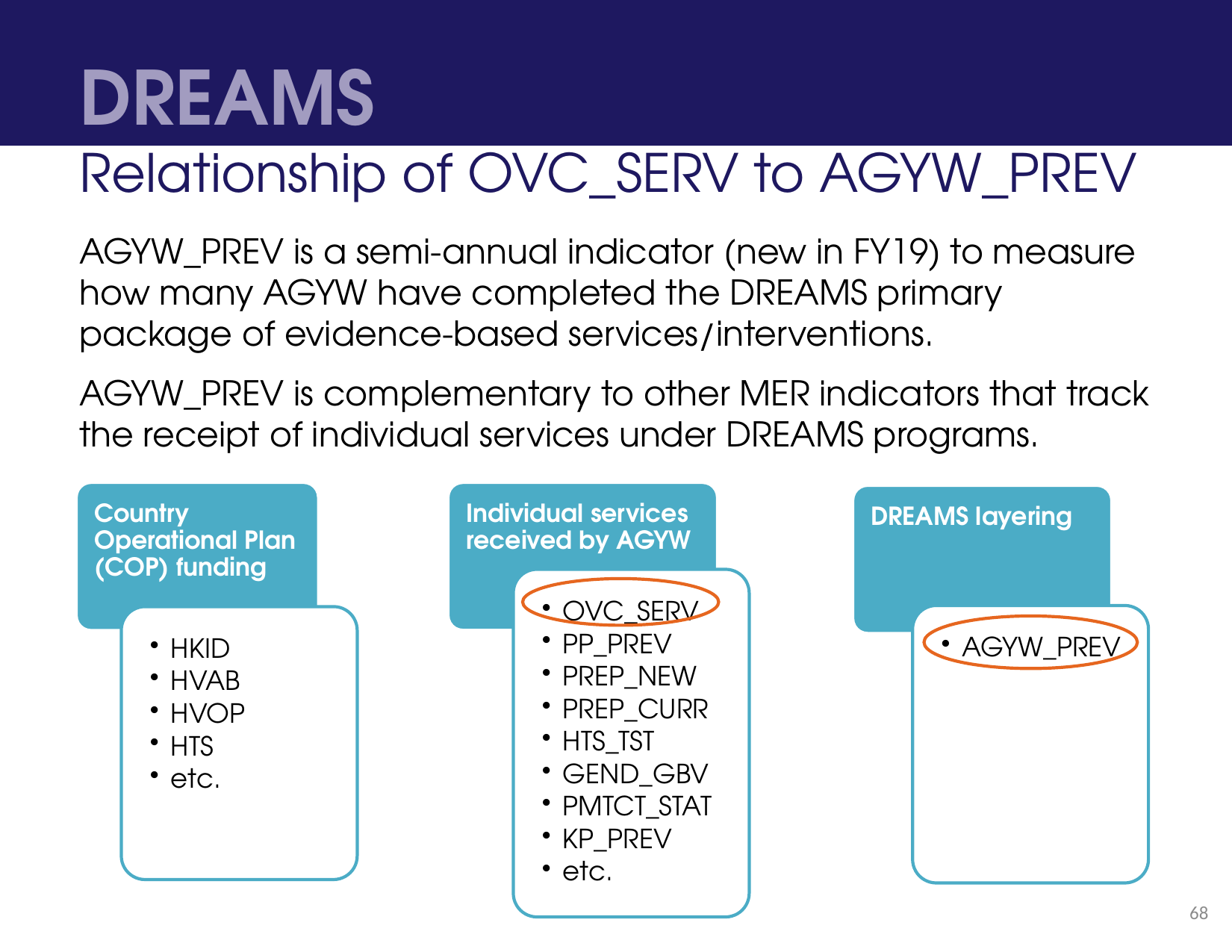

# DREAMS
Relationship of OVC_SERV to AGYW_PREV
AGYW_PREV is a semi-annual indicator (new in FY19) to measure how many AGYW have completed the DREAMS primary package of evidence-based services/interventions.
AGYW_PREV is complementary to other MER indicators that track the receipt of individual services under DREAMS programs.
Country Operational Plan (COP) funding
HKID
HVAB
HVOP
HTS
etc.

Individual services received by AGYW
OVC_SERV
PP_PREV
PREP_NEW
PREP_CURR
HTS_TST
GEND_GBV
PMTCT_STAT
KP_PREV
etc.

DREAMS layering
AGYW_PREV

68